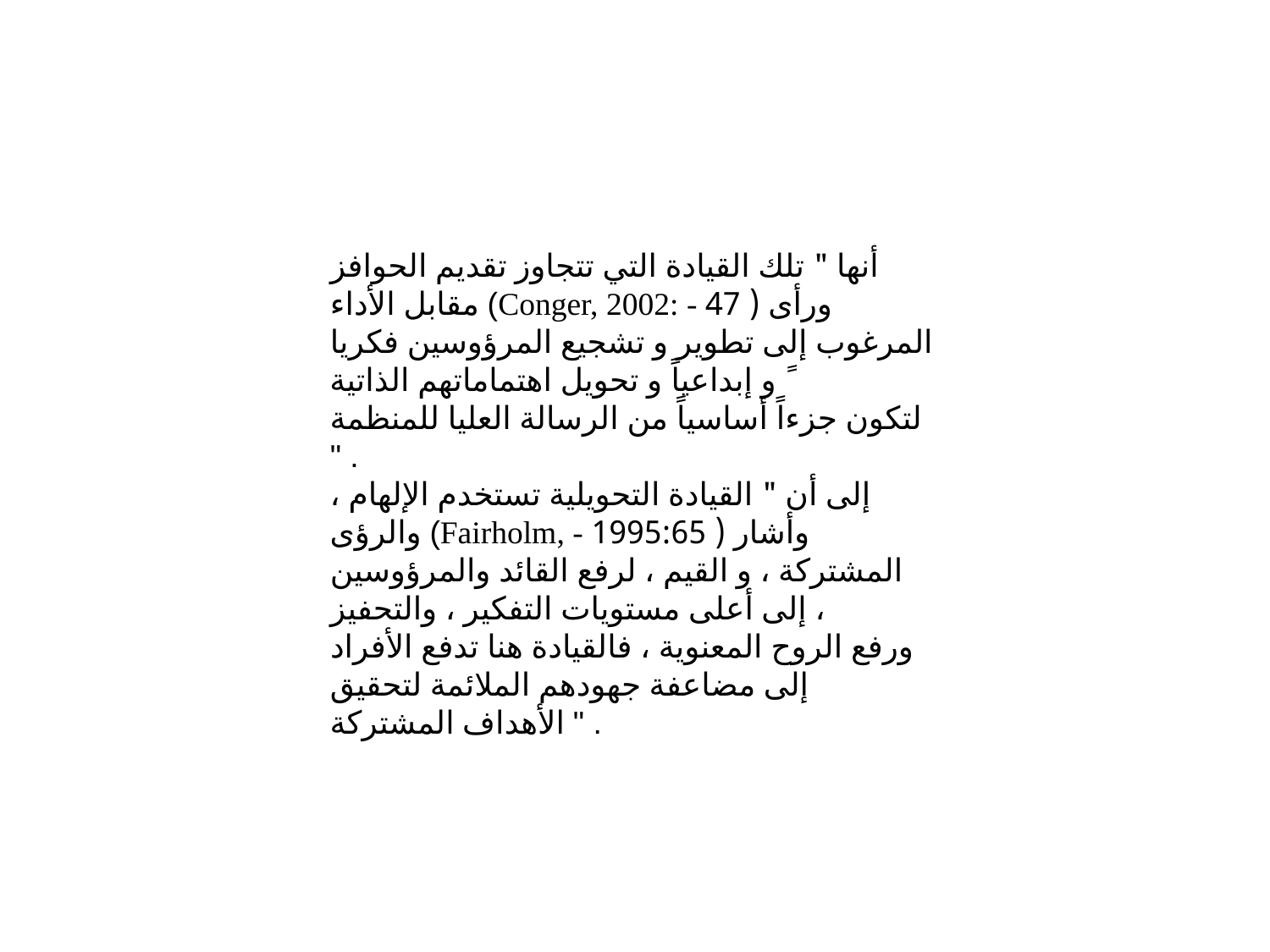

أنها " تلك القيادة التي تتجاوز تقديم الحوافز مقابل الأداء (Conger, 2002: - ورأى ( 47
المرغوب إلى تطوير و تشجيع المرؤوسين فكريا ً و إبداعياً و تحويل اهتماماتهم الذاتية
لتكون جزءاً أساسياً من الرسالة العليا للمنظمة " .
إلى أن " القيادة التحويلية تستخدم الإلهام ، والرؤى (Fairholm, - وأشار ( 1995:65
المشتركة ، و القيم ، لرفع القائد والمرؤوسين إلى أعلى مستويات التفكير ، والتحفيز ،
ورفع الروح المعنوية ، فالقيادة هنا تدفع الأفراد إلى مضاعفة جهودهم الملائمة لتحقيق
الأهداف المشتركة " .